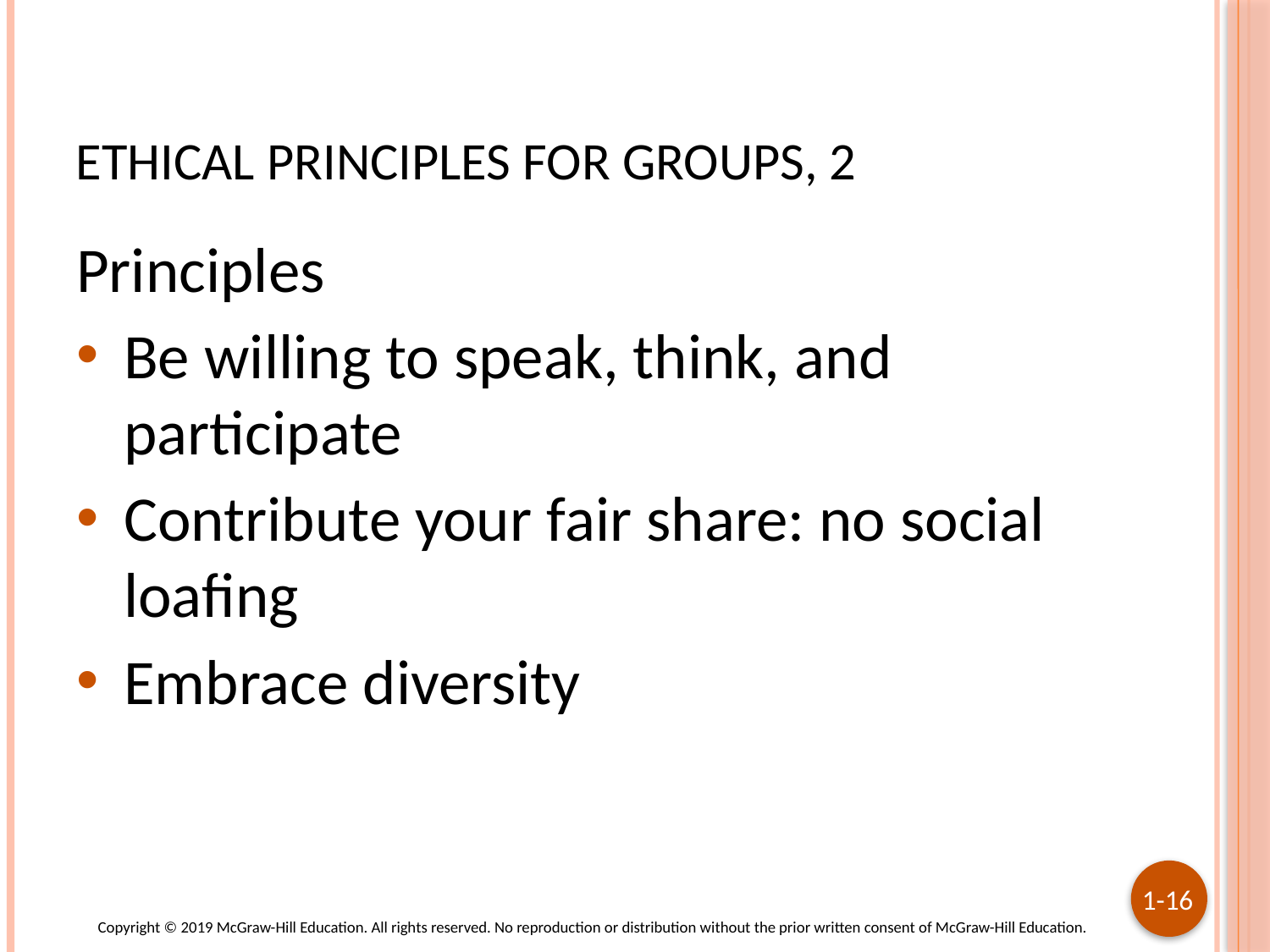

# Ethical Principles for Groups, 2
Principles
Be willing to speak, think, and participate
Contribute your fair share: no social loafing
Embrace diversity